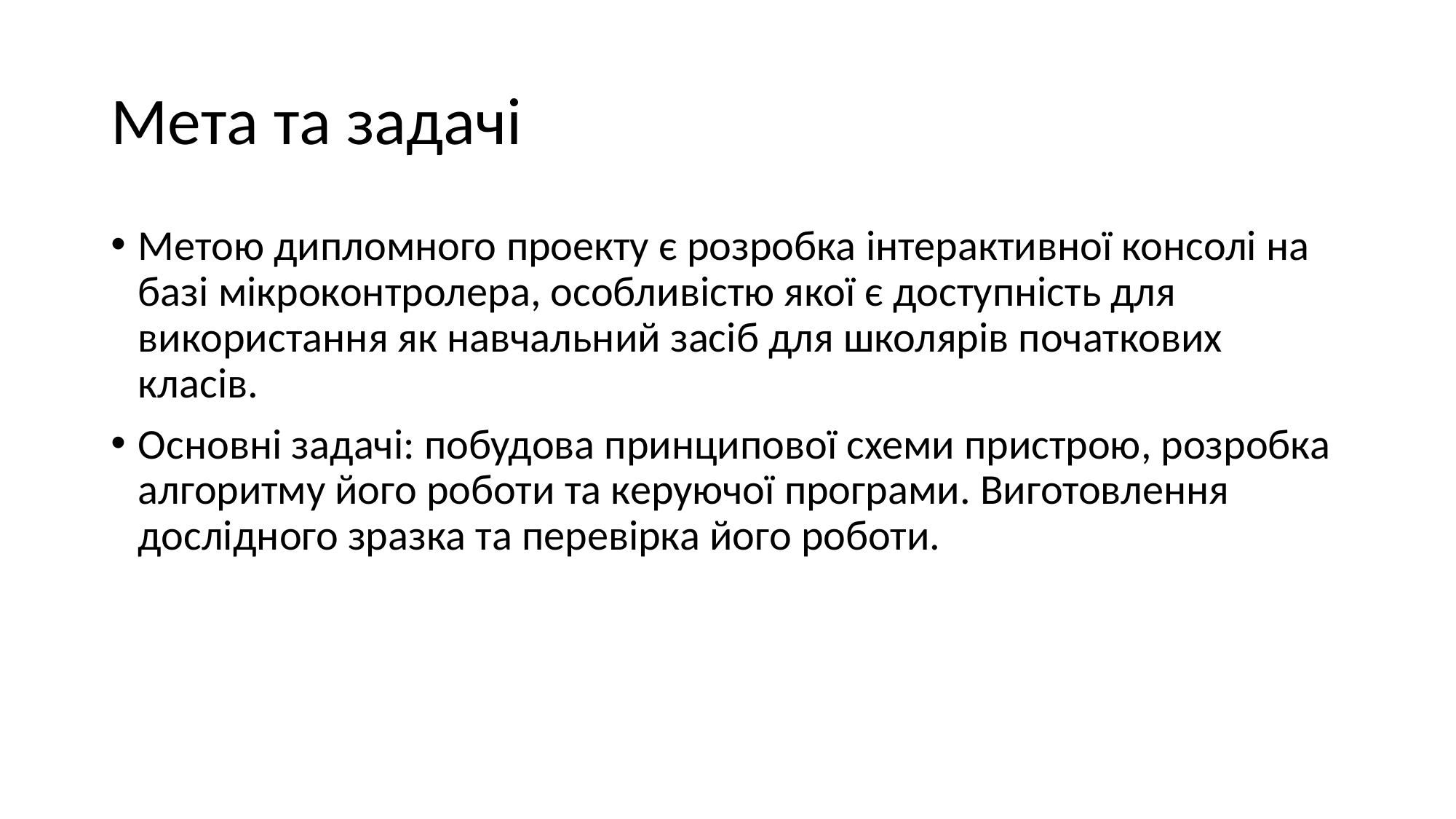

# Мета та задачі
Метою дипломного проекту є розробка інтерактивної консолі на базі мікроконтролера, особливістю якої є доступність для використання як навчальний засіб для школярів початкових класів.
Основні задачі: побудова принципової схеми пристрою, розробка алгоритму його роботи та керуючої програми. Виготовлення дослідного зразка та перевірка його роботи.